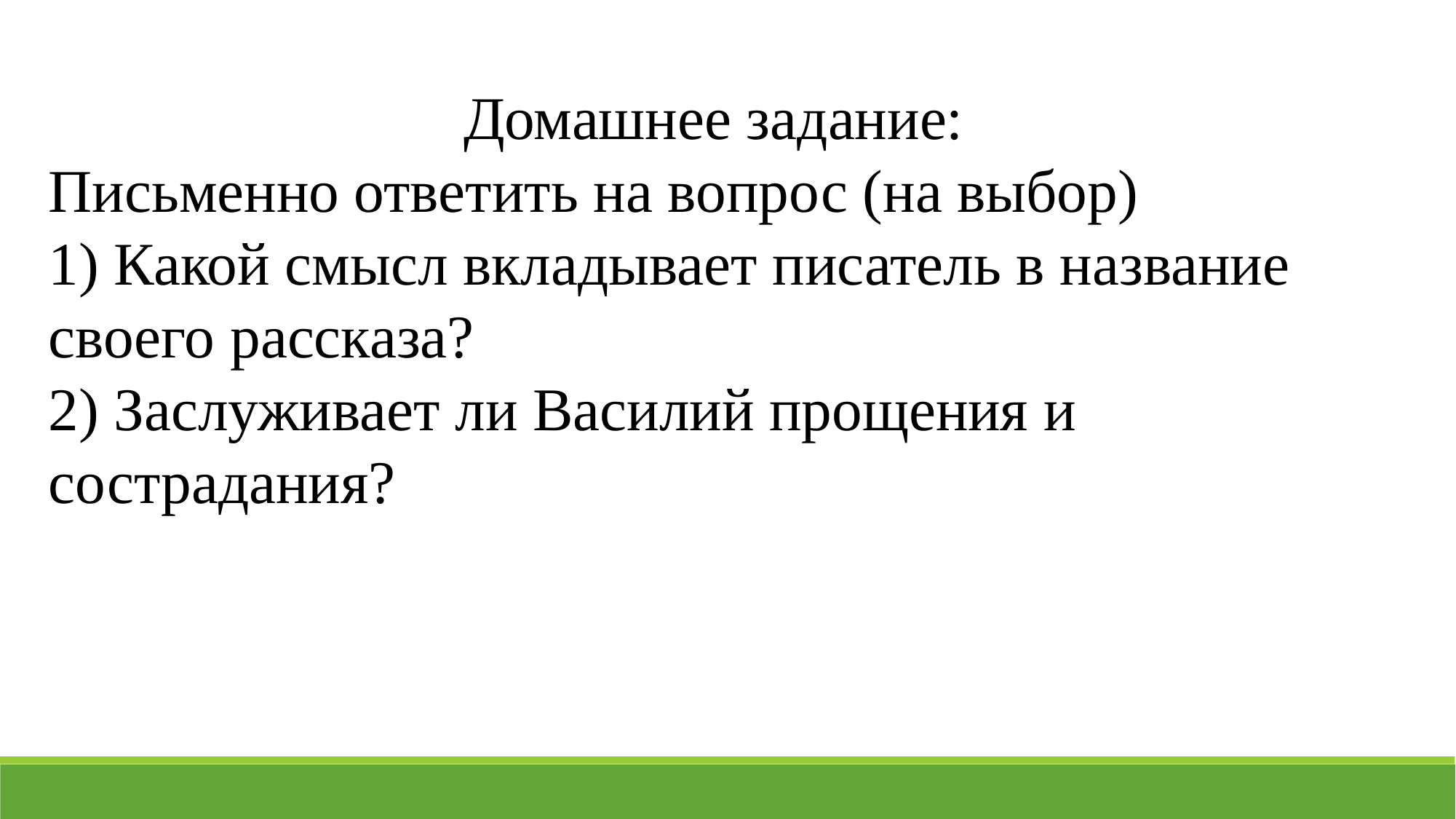

Домашнее задание:
Письменно ответить на вопрос (на выбор)
1) Какой смысл вкладывает писатель в название своего рассказа?
2) Заслуживает ли Василий прощения и сострадания?